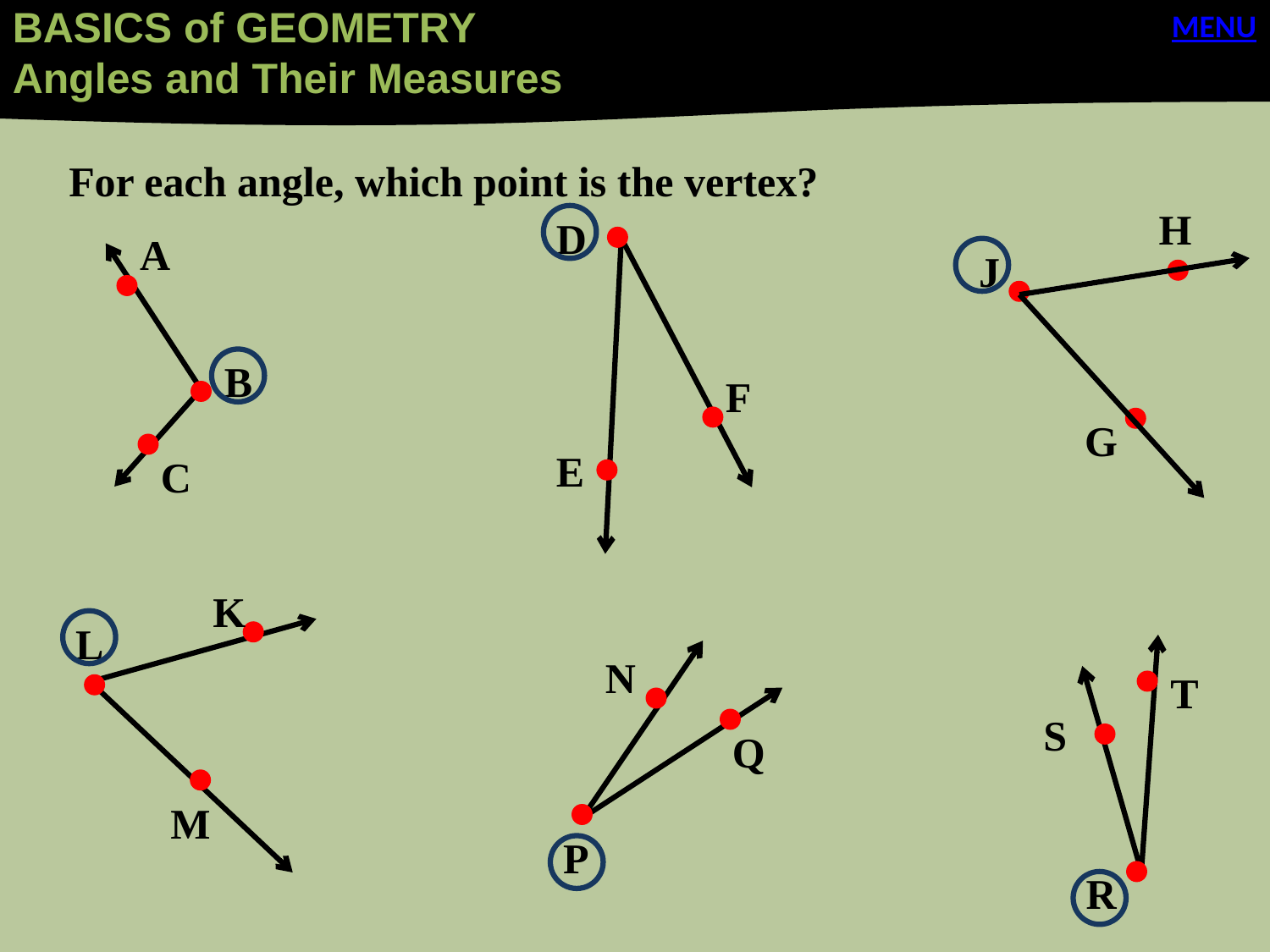

BASICS of GEOMETRY
Angles and Their Measures
MENU
For each angle, which point is the vertex?
H
D

A

J

B

F

G

E
C

K

L

N
T

S

Q

M

P

R